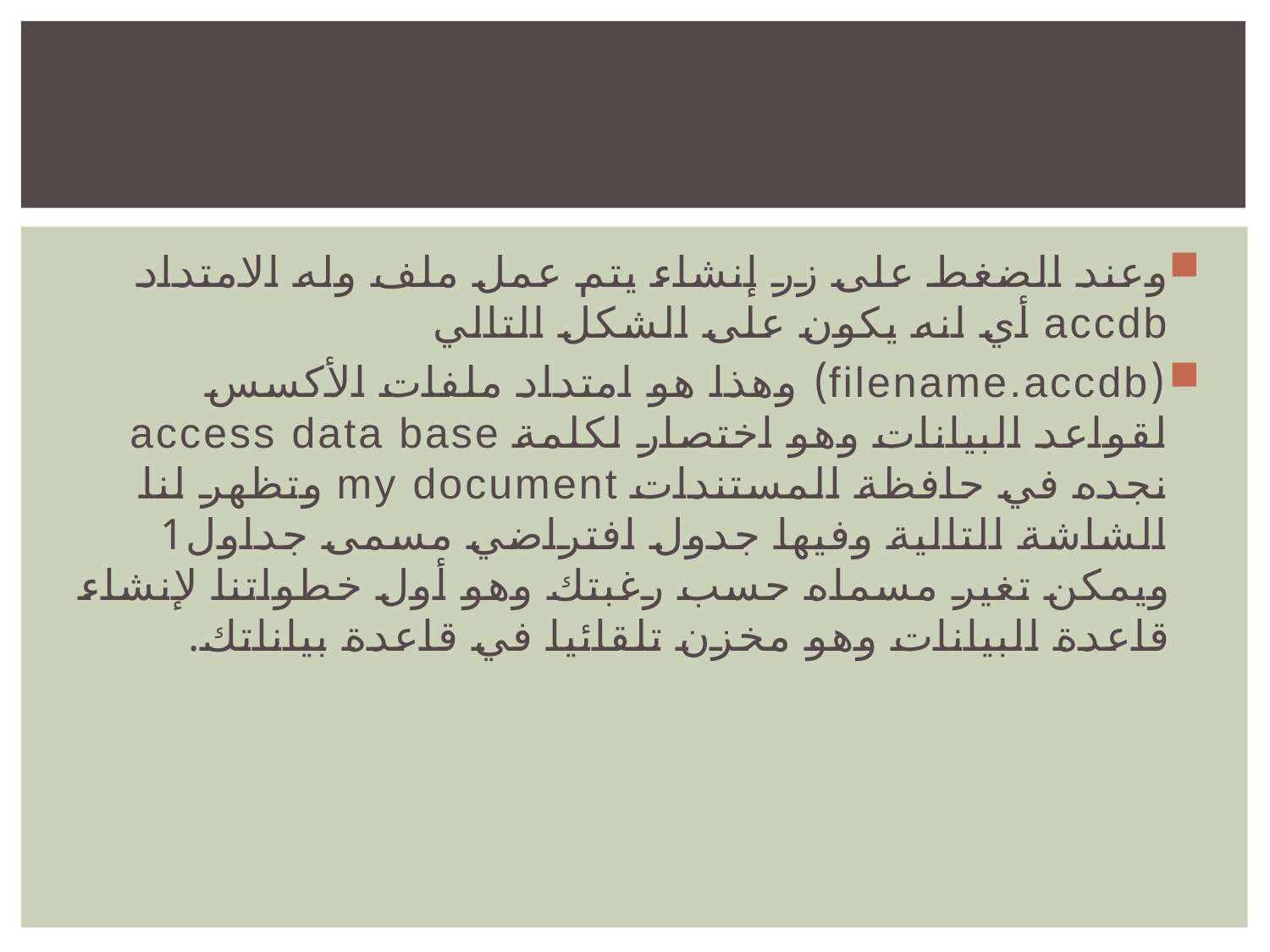

#
وعند الضغط على زر إنشاء يتم عمل ملف وله الامتداد accdb أي انه يكون على الشكل التالي
(filename.accdb) وهذا هو امتداد ملفات الأكسس لقواعد البيانات وهو اختصار لكلمة access data base  نجده في حافظة المستندات my document وتظهر لنا الشاشة التالية وفيها جدول افتراضي مسمى جداول1 ويمكن تغير مسماه حسب رغبتك وهو أول خطواتنا لإنشاء قاعدة البيانات وهو مخزن تلقائيا في قاعدة بياناتك.